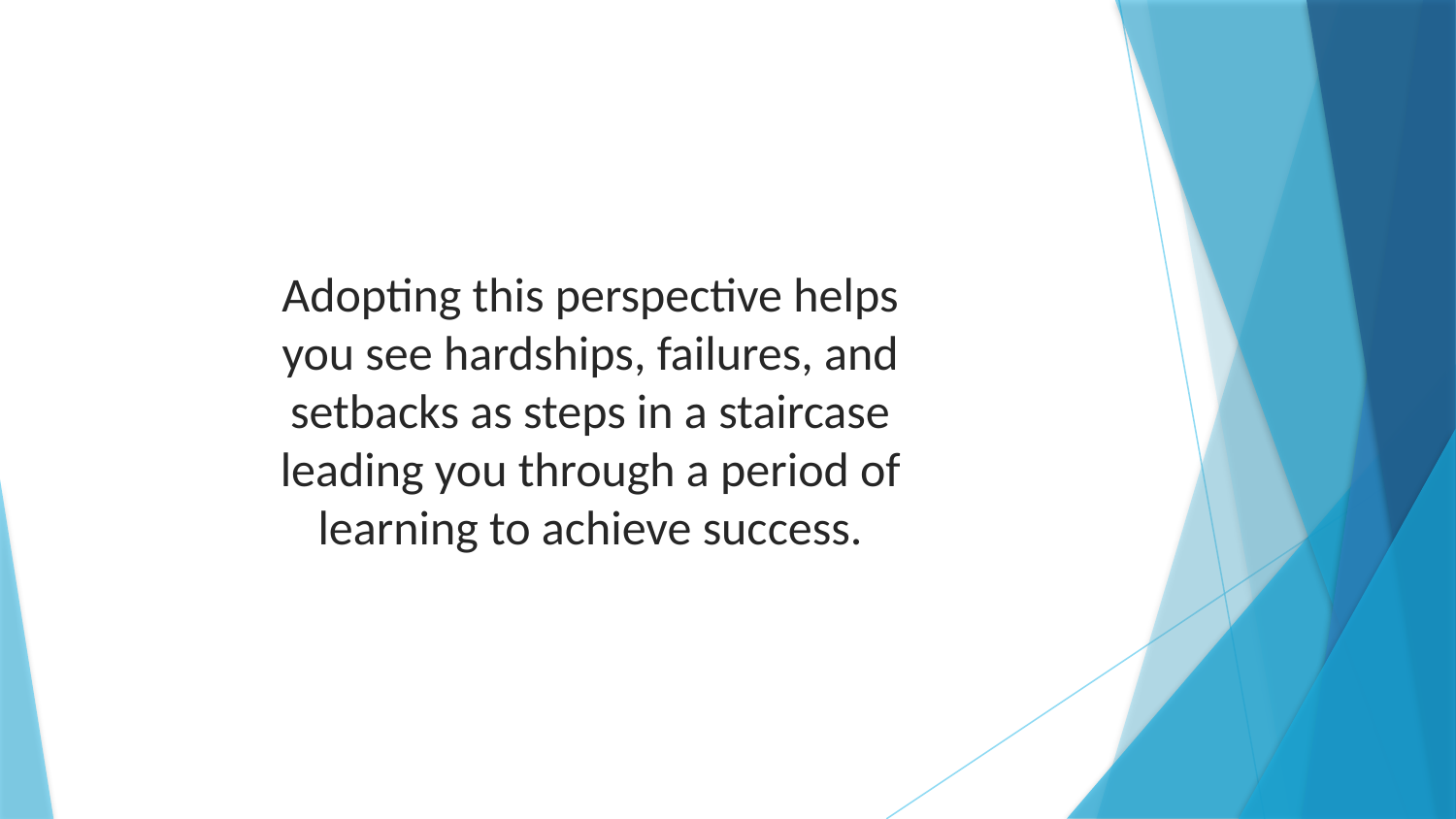

Adopting this perspective helps you see hardships, failures, and setbacks as steps in a staircase leading you through a period of learning to achieve success.